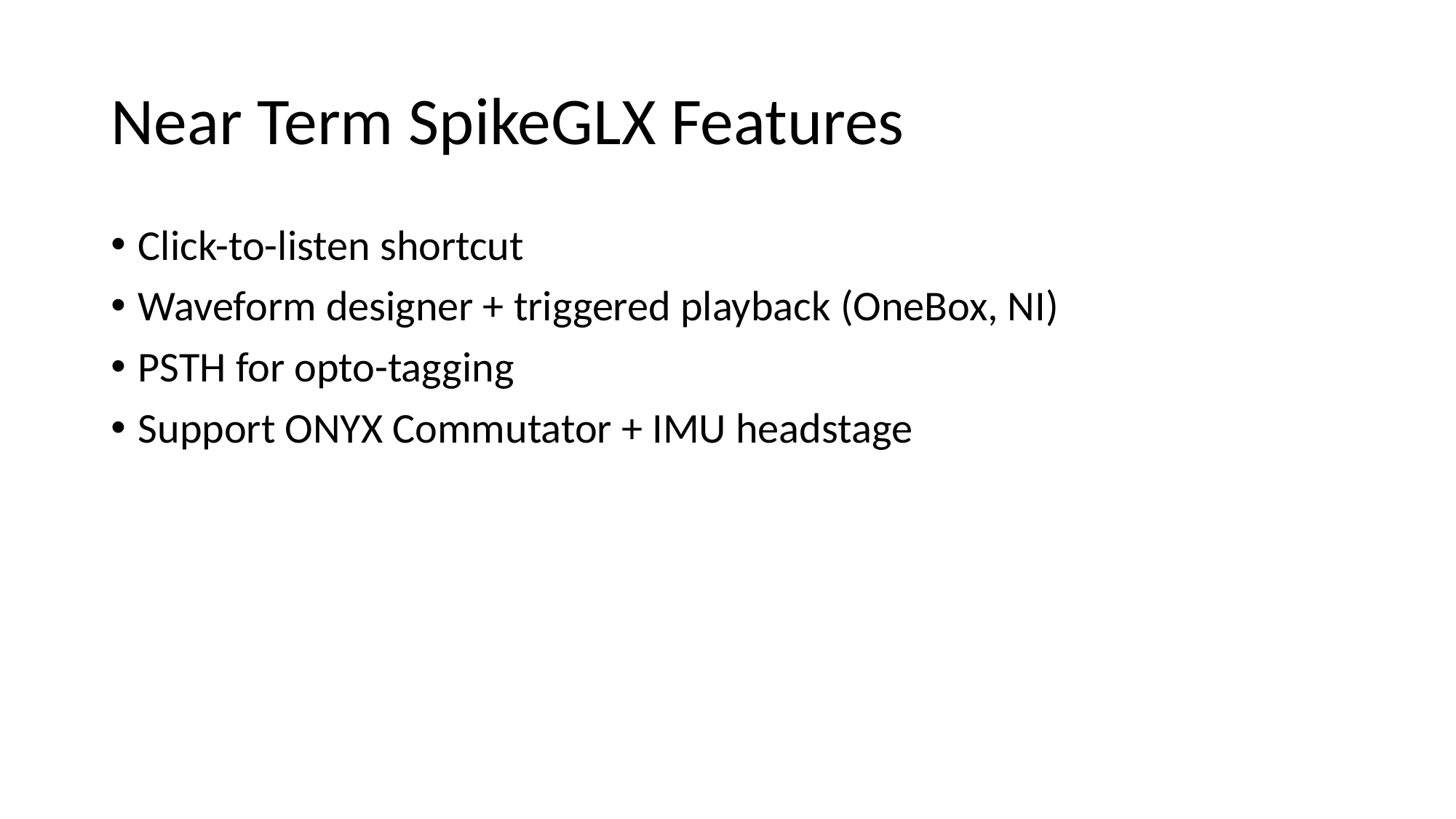

# Near Term SpikeGLX Features
Click-to-listen shortcut
Waveform designer + triggered playback (OneBox, NI)
PSTH for opto-tagging
Support ONYX Commutator + IMU headstage